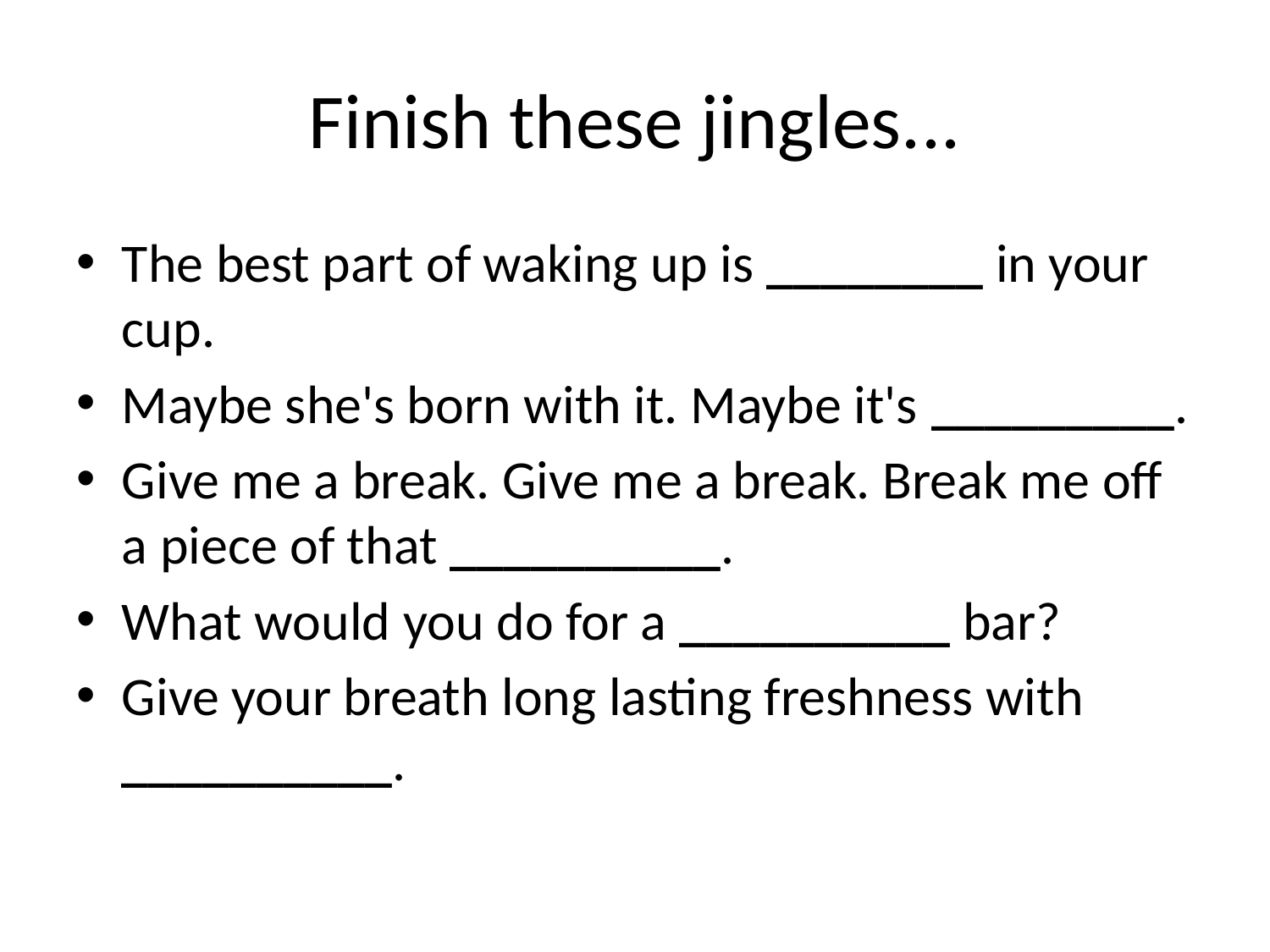

# Finish these jingles...
The best part of waking up is ________ in your cup.
Maybe she's born with it. Maybe it's _________.
Give me a break. Give me a break. Break me off a piece of that __________.
What would you do for a __________ bar?
Give your breath long lasting freshness with __________.